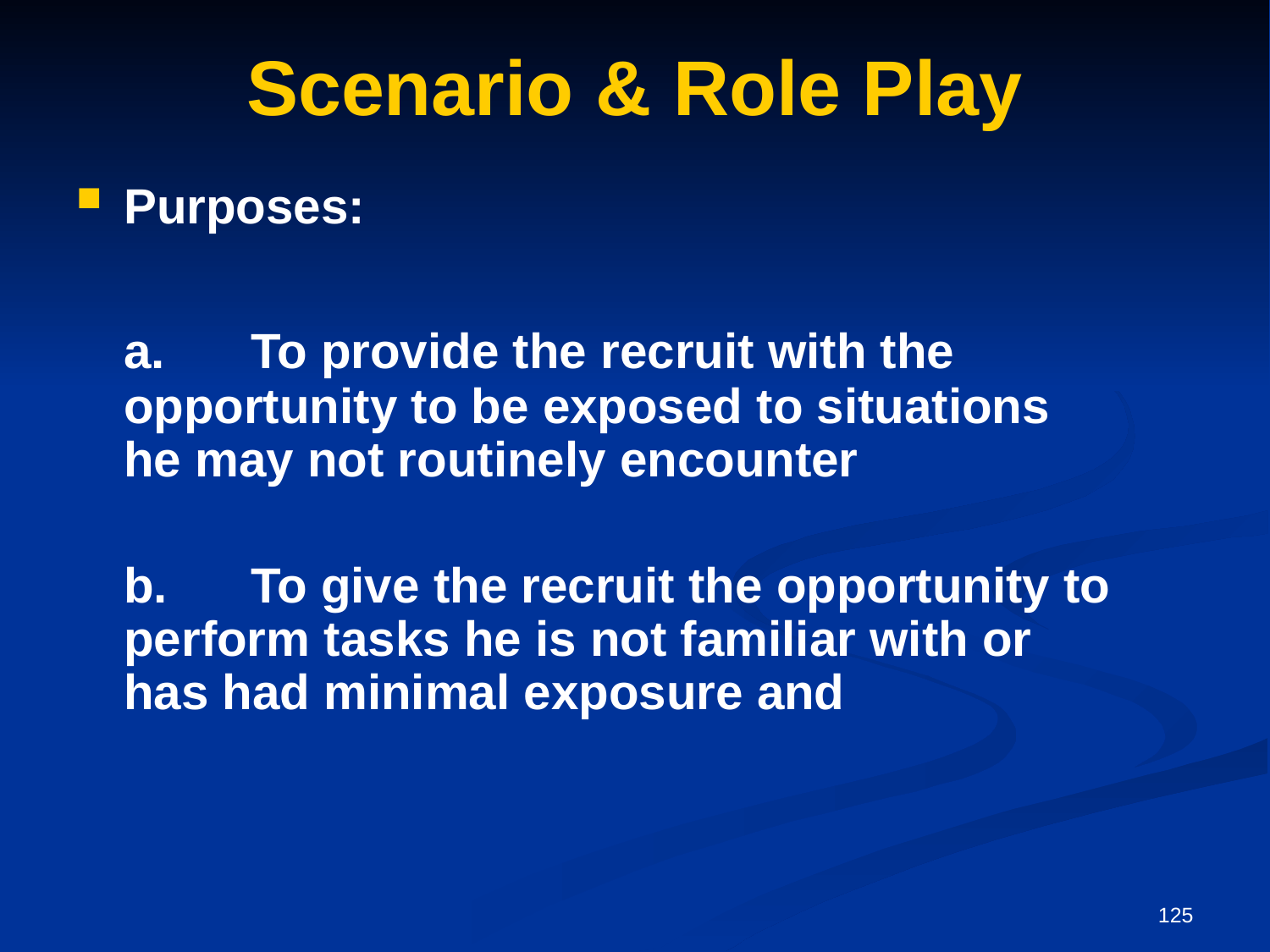

# Scenario & Role Play
Purposes:

	a.	To provide the recruit with the 	opportunity to be exposed to situations 	he may not routinely encounter

	b.	To give the recruit the opportunity to 	perform tasks he is not familiar with or 	has had minimal exposure and

125